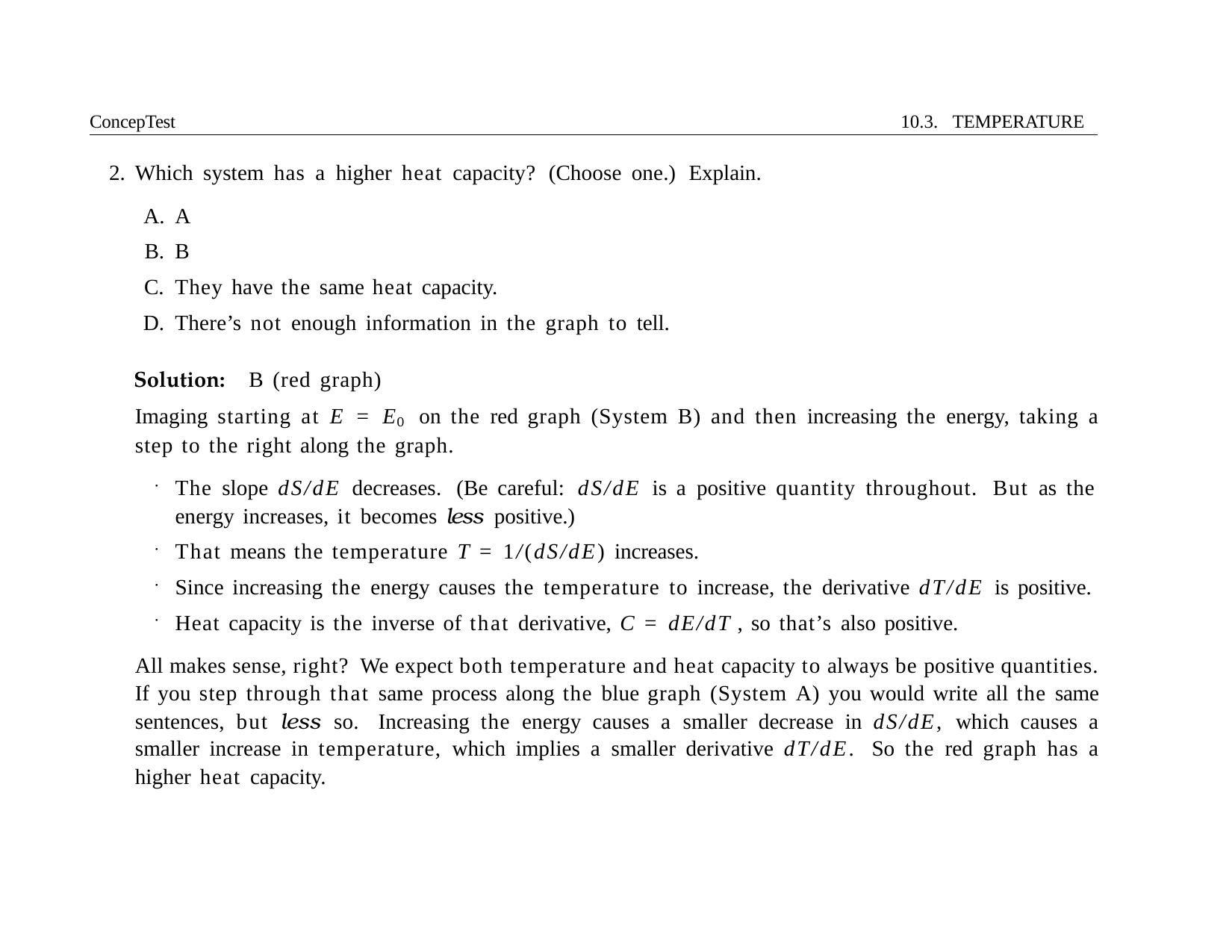

ConcepTest
10.3.  TEMPERATURE

Which system has a higher heat capacity? (Choose one.) Explain.
A
B
They have the same heat capacity.
There’s not enough information in the graph to tell.

Solution:  B (red graph)
Imaging starting at E = E0 on the red graph (System B) and then increasing the energy, taking a step to the right along the graph.
The slope dS/dE decreases.  (Be careful:  dS/dE is a positive quantity throughout.  But as the energy increases, it becomes less positive.)
That means the temperature T = 1/(dS/dE) increases.
Since increasing the energy causes the temperature to increase, the derivative dT/dE is positive.
Heat capacity is the inverse of that derivative, C = dE/dT , so that’s also positive.
All makes sense, right? We expect both temperature and heat capacity to always be positive quantities. If you step through that same process along the blue graph (System A) you would write all the same sentences, but less so.  Increasing the energy causes a smaller decrease in dS/dE, which causes a smaller increase in temperature, which implies a smaller derivative dT/dE.  So the red graph has a higher heat capacity.